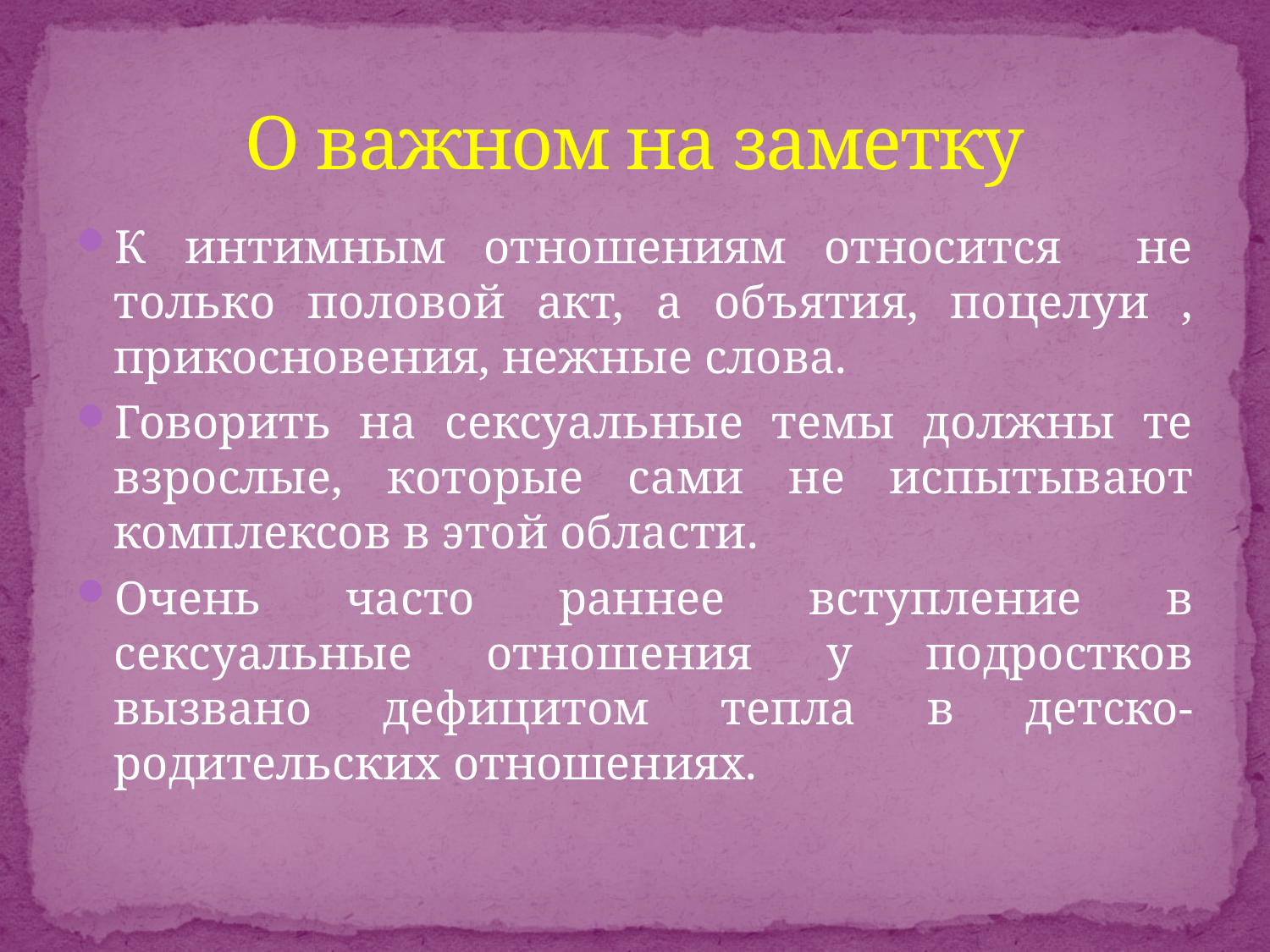

# О важном на заметку
К интимным отношениям относится  не только половой акт, а объятия, поцелуи , прикосновения, нежные слова.
Говорить на сексуальные темы должны те взрослые, которые сами не испытывают комплексов в этой области.
Очень часто раннее вступление в сексуальные отношения у подростков вызвано дефицитом тепла в детско-родительских отношениях.